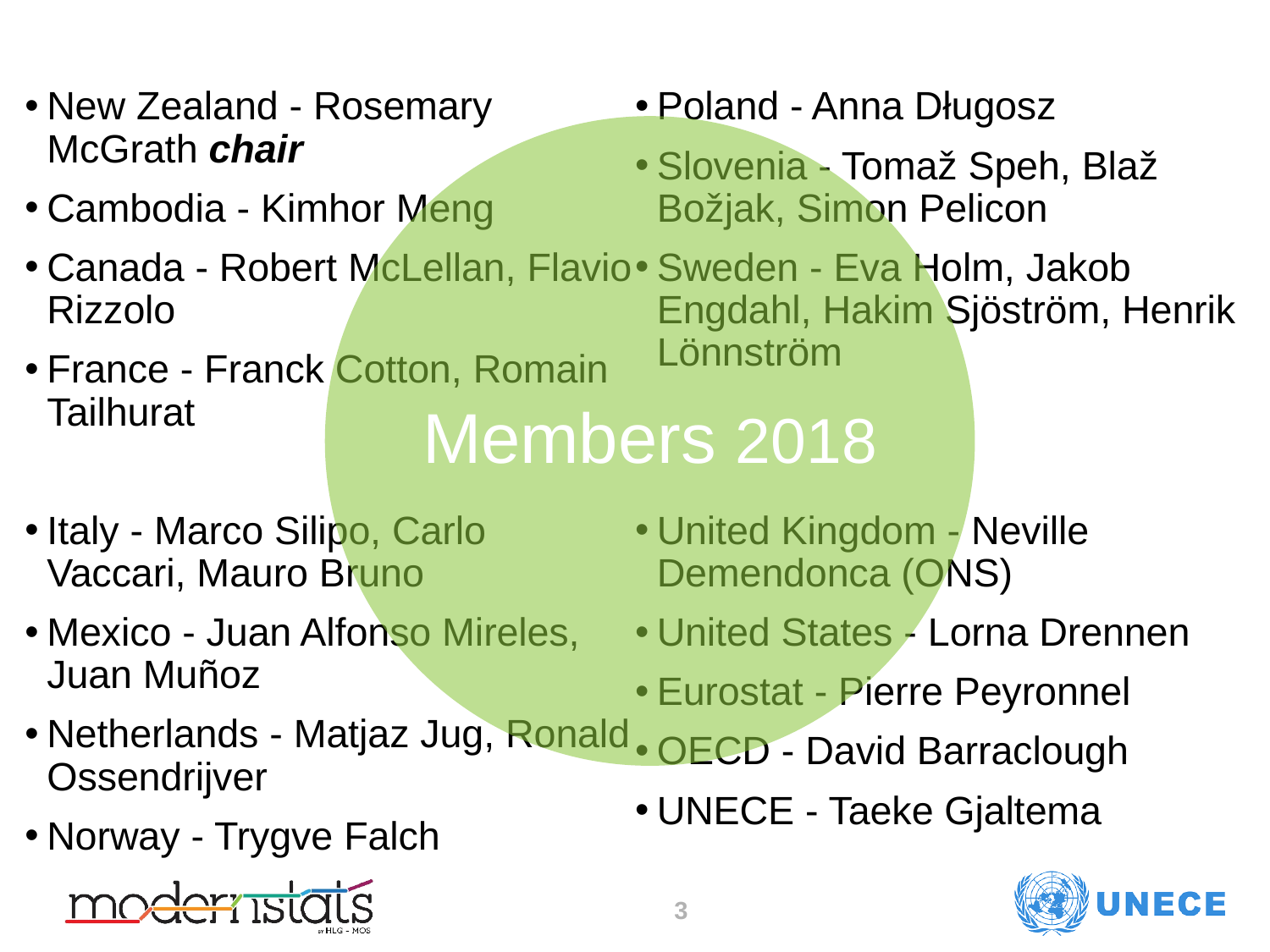

New Zealand - Rosemary McGrath chair
Cambodia - Kimhor Meng
Canada - Robert McLellan, Flavio Rizzolo
France - Franck Cotton, Romain Tailhurat

Italy - Marco Silipo, Carlo Vaccari, Mauro Bruno
Mexico - Juan Alfonso Mireles, Juan Muñoz
Netherlands - Matjaz Jug, Ronald Ossendrijver
Norway - Trygve Falch
Poland - Anna Długosz
Slovenia - Tomaž Speh, Blaž Božjak, Simon Pelicon
Sweden - Eva Holm, Jakob Engdahl, Hakim Sjöström, Henrik Lönnström

United Kingdom - Neville Demendonca (ONS)
United States - Lorna Drennen
Eurostat - Pierre Peyronnel
OECD - David Barraclough
UNECE - Taeke Gjaltema
Members 2018
3